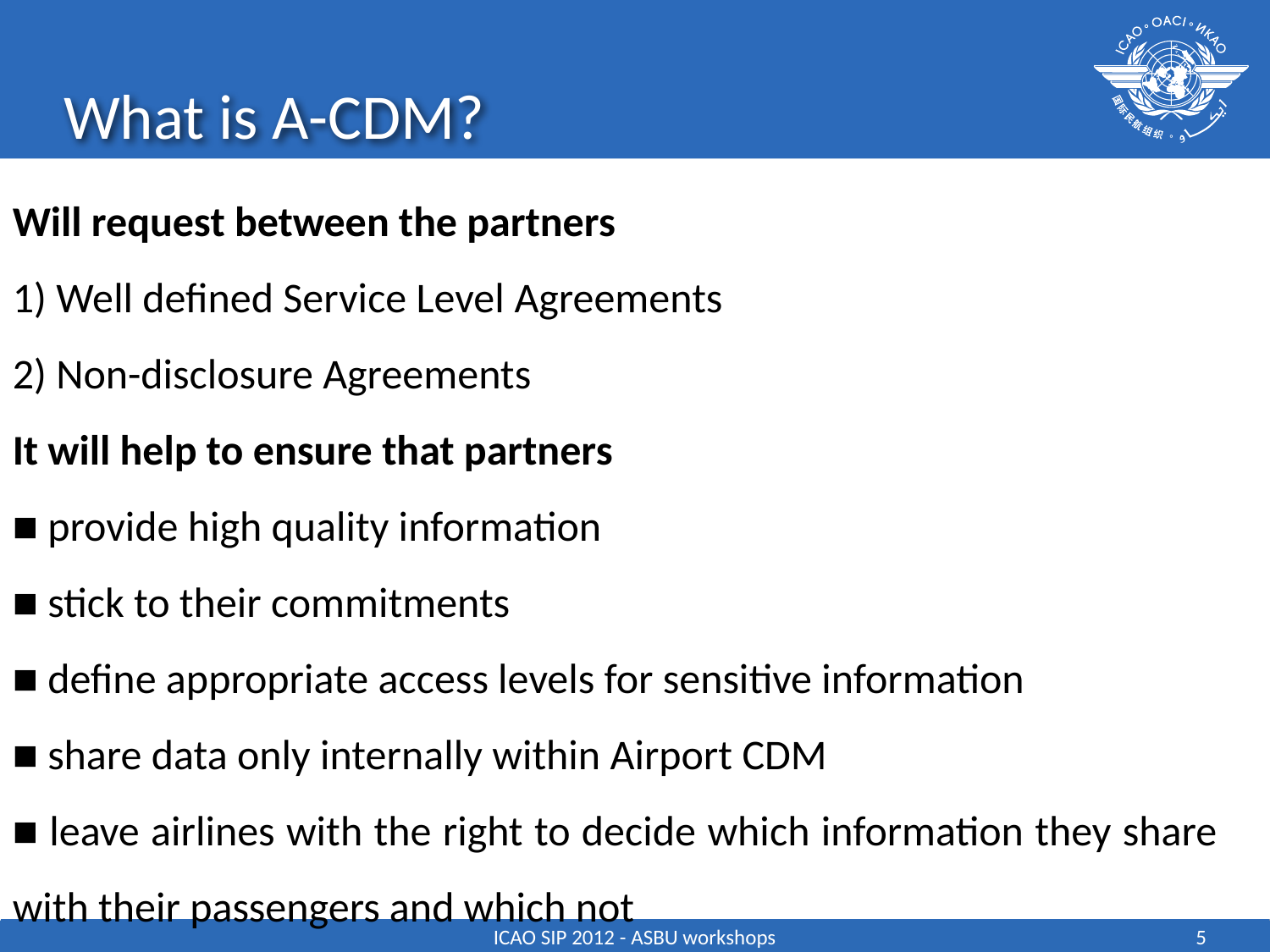

# What is A-CDM?
Will request between the partners
1) Well defined Service Level Agreements
2) Non-disclosure Agreements
It will help to ensure that partners
■ provide high quality information
■ stick to their commitments
■ define appropriate access levels for sensitive information
■ share data only internally within Airport CDM
■ leave airlines with the right to decide which information they share with their passengers and which not

ICAO SIP 2012 - ASBU workshops
5